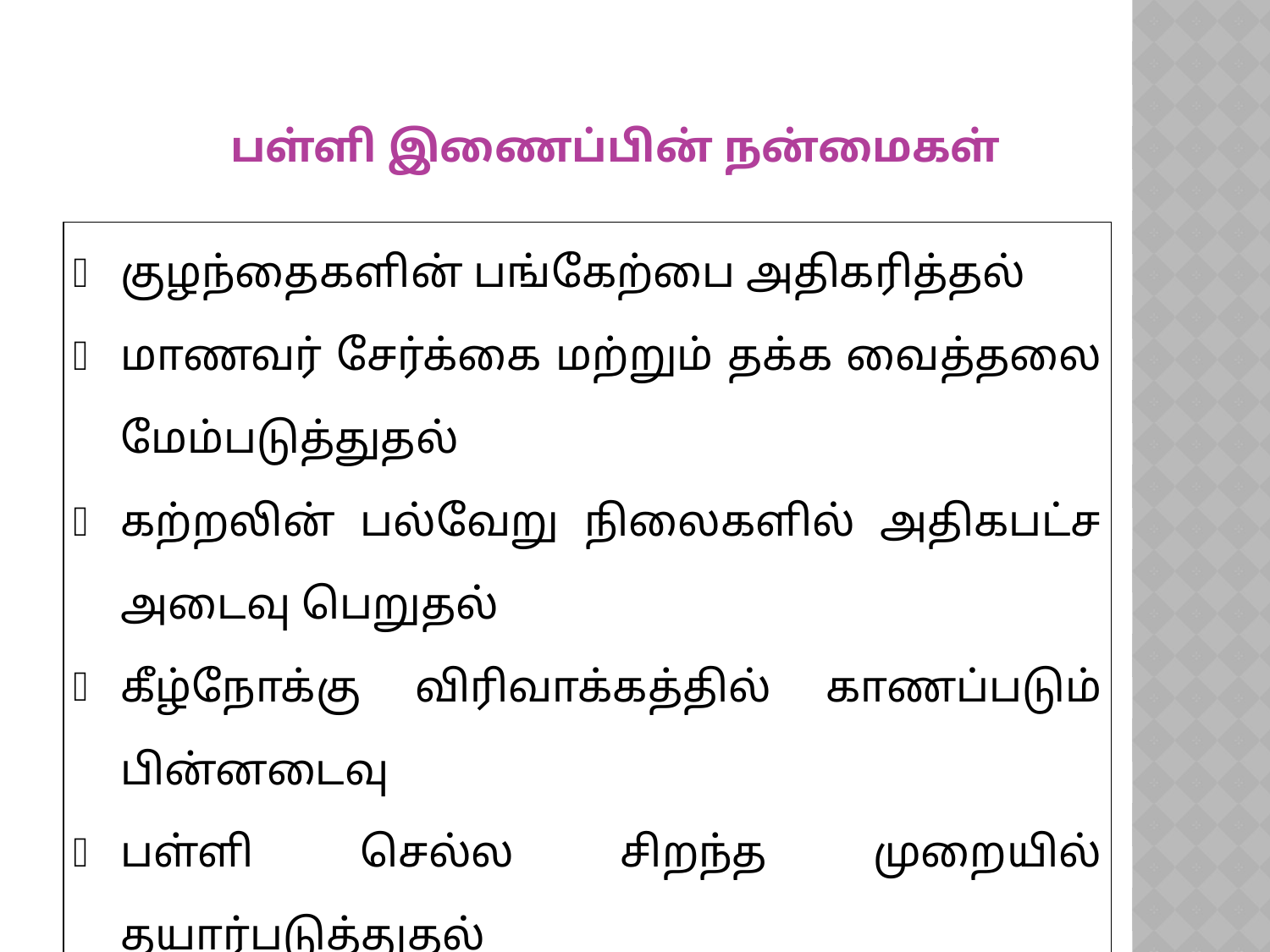

பள்ளி இணைப்பின் நன்மைகள்
| குழந்தைகளின் பங்கேற்பை அதிகரித்தல் மாணவர் சேர்க்கை மற்றும் தக்க வைத்தலை மேம்படுத்துதல் கற்றலின் பல்வேறு நிலைகளில் அதிகபட்ச அடைவு பெறுதல் கீழ்நோக்கு விரிவாக்கத்தில் காணப்படும் பின்னடைவு பள்ளி செல்ல சிறந்த முறையில் தயார்படுத்துதல் வளங்களைச் சிறப்பாகப் பயன்படுத்துதல் |
| --- |